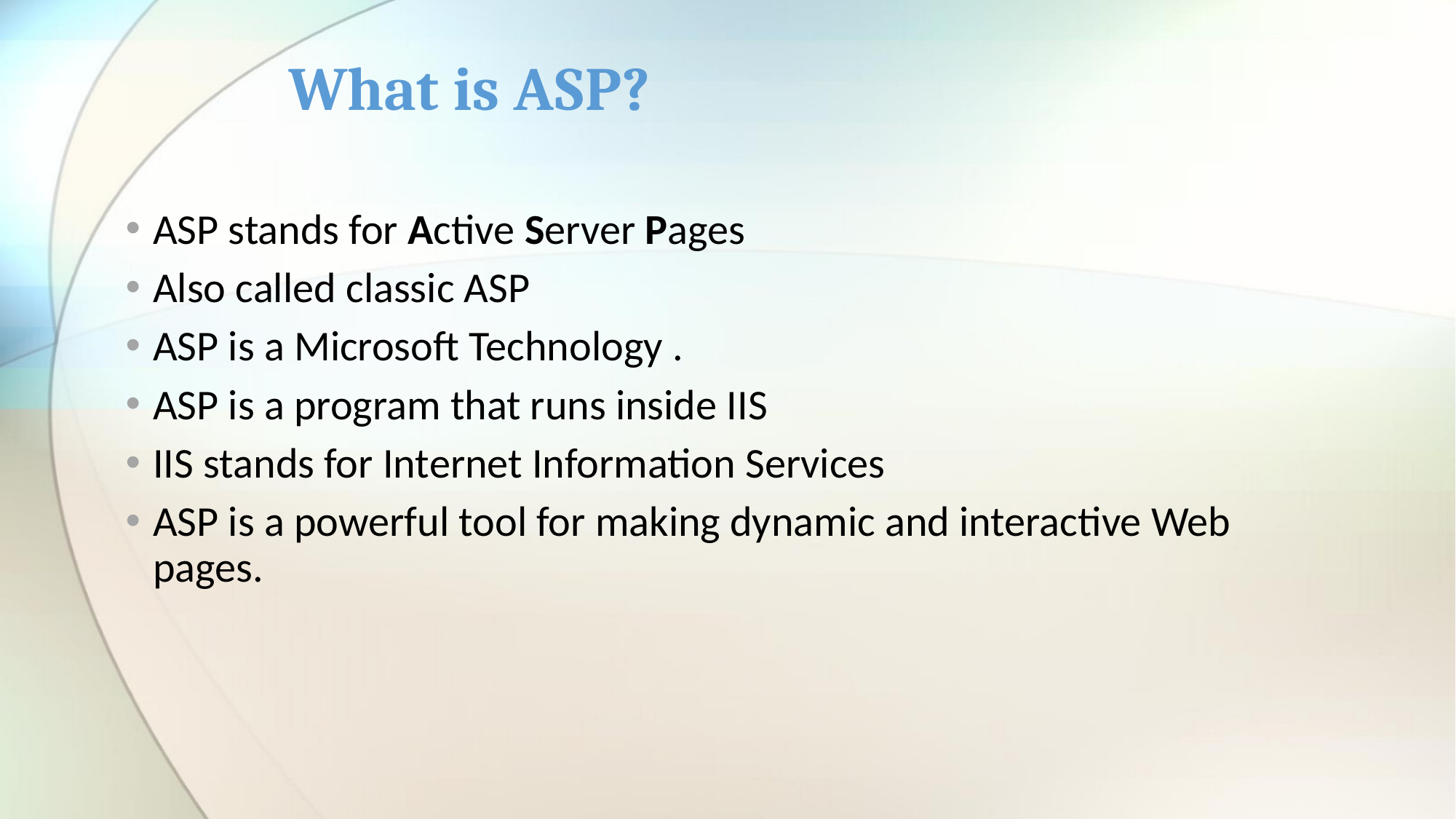

# What is ASP?
ASP stands for Active Server Pages
Also called classic ASP
ASP is a Microsoft Technology .
ASP is a program that runs inside IIS
IIS stands for Internet Information Services
ASP is a powerful tool for making dynamic and interactive Web pages.